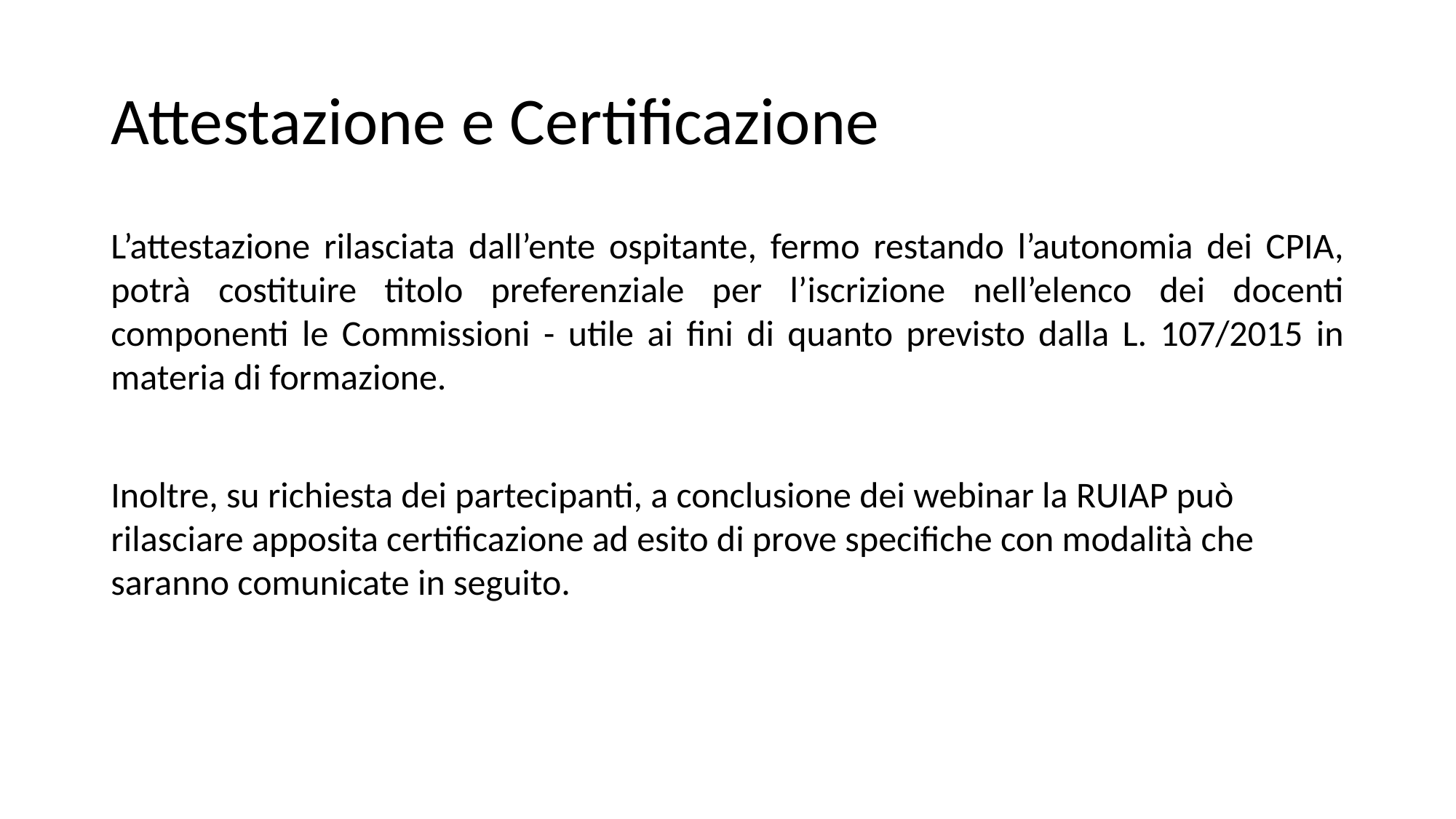

# Attestazione e Certificazione
L’attestazione rilasciata dall’ente ospitante, fermo restando l’autonomia dei CPIA, potrà costituire titolo preferenziale per l’iscrizione nell’elenco dei docenti componenti le Commissioni - utile ai fini di quanto previsto dalla L. 107/2015 in materia di formazione.

Inoltre, su richiesta dei partecipanti, a conclusione dei webinar la RUIAP può rilasciare apposita certificazione ad esito di prove specifiche con modalità che saranno comunicate in seguito.